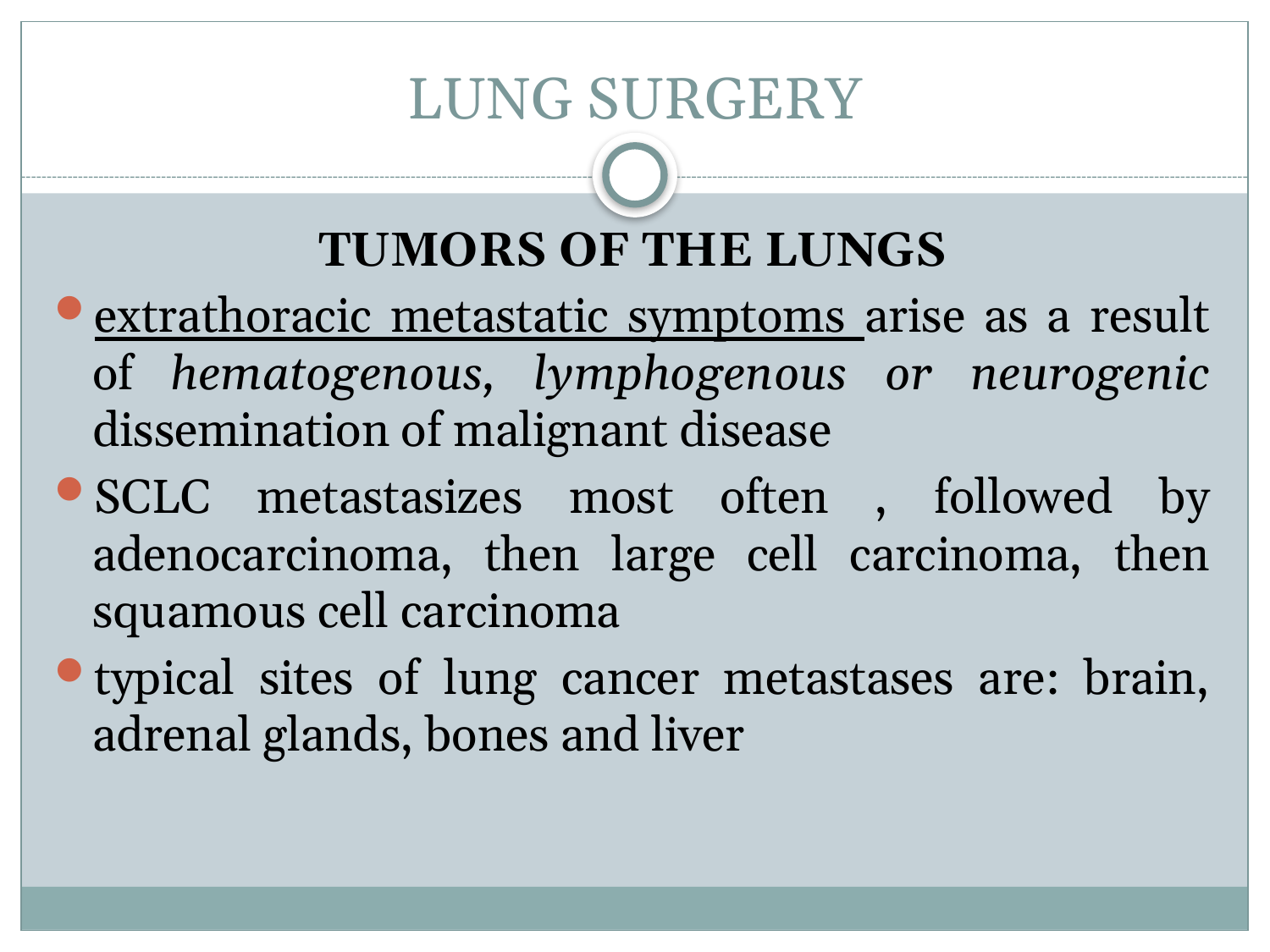

# LUNG SURGERY
TUMORS OF THE LUNGS
extrathoracic metastatic symptoms arise as a result of hematogenous, lymphogenous or neurogenic dissemination of malignant disease
SCLC metastasizes most often , followed by adenocarcinoma, then large cell carcinoma, then squamous cell carcinoma
typical sites of lung cancer metastases are: brain, adrenal glands, bones and liver